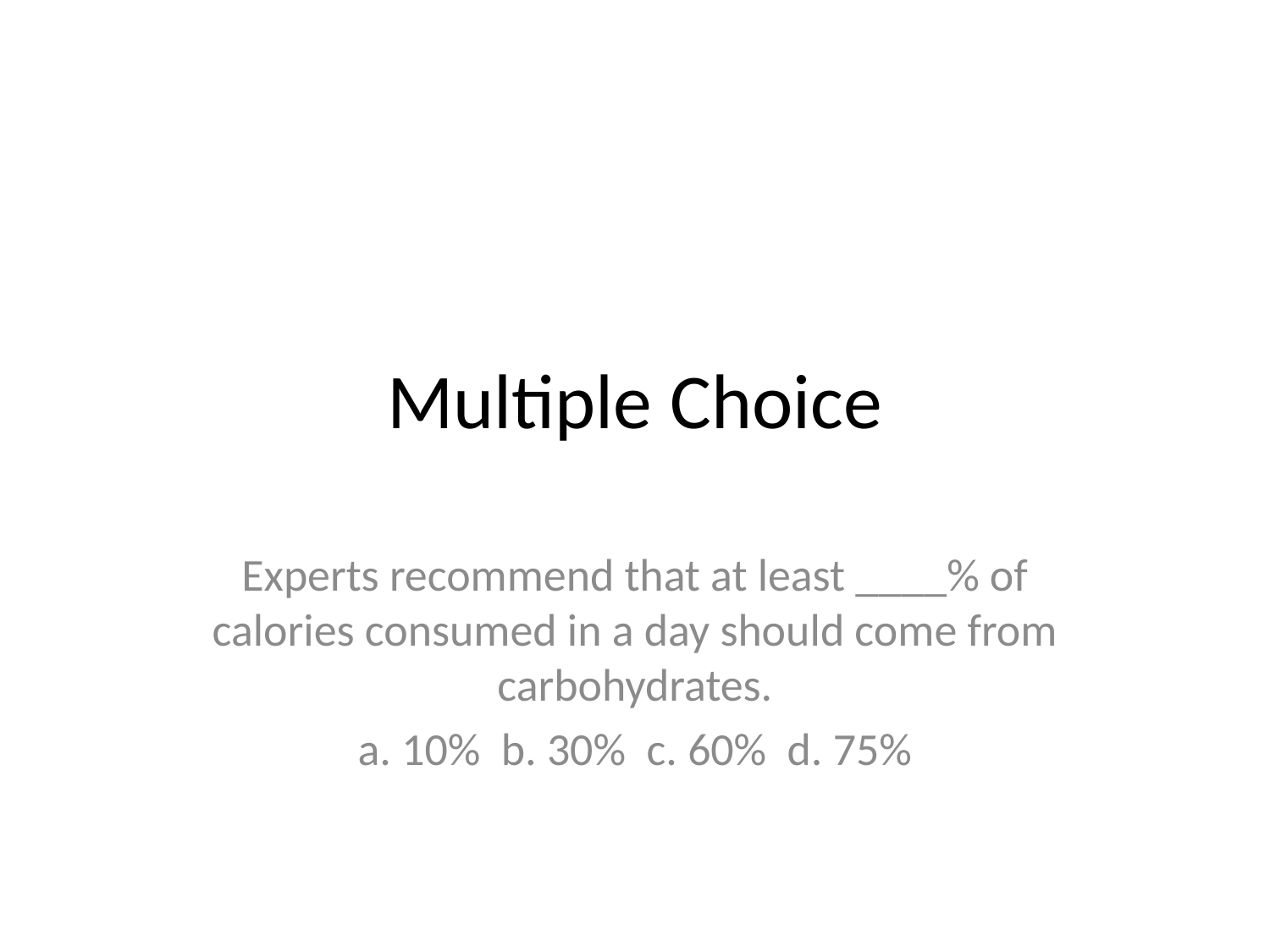

# Multiple Choice
Experts recommend that at least ____% of calories consumed in a day should come from carbohydrates.
a. 10%  b. 30%  c. 60%  d. 75%